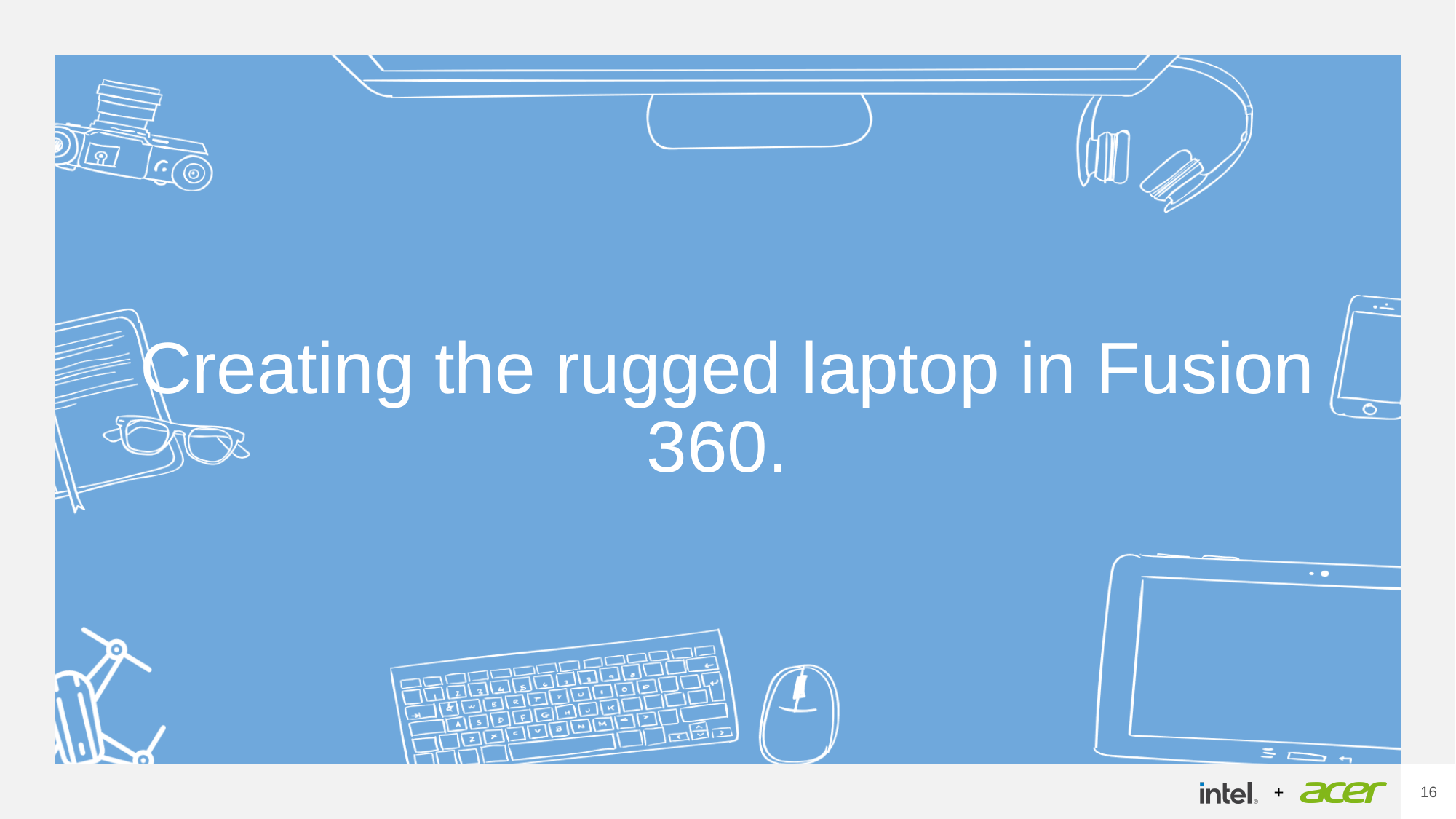

# Creating the rugged laptop in Fusion 360.